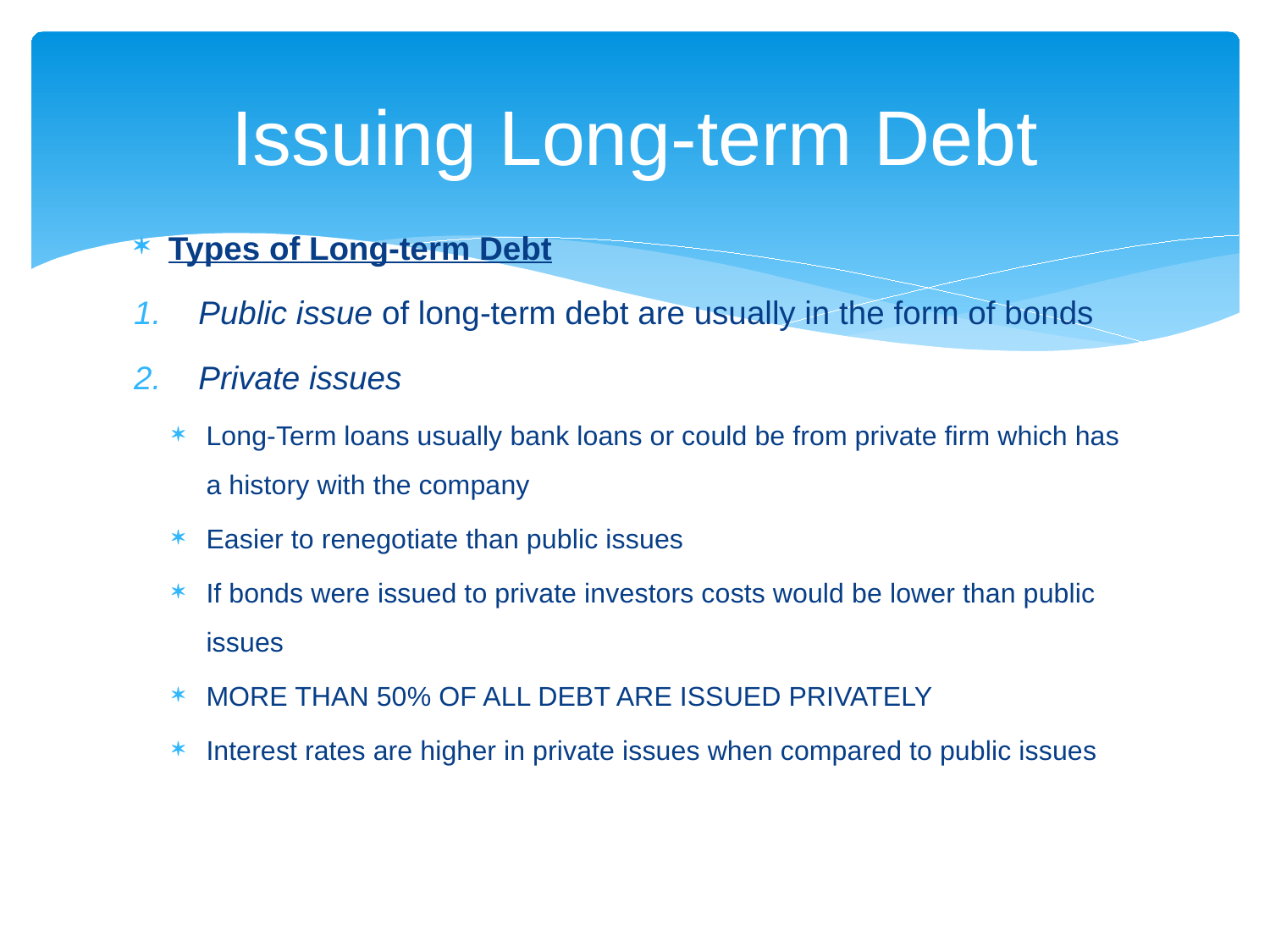

# Issuing Long-term Debt
Types of Long-term Debt
Public issue of long-term debt are usually in the form of bonds
Private issues
Long-Term loans usually bank loans or could be from private firm which has a history with the company
Easier to renegotiate than public issues
If bonds were issued to private investors costs would be lower than public issues
MORE THAN 50% OF ALL DEBT ARE ISSUED PRIVATELY
Interest rates are higher in private issues when compared to public issues